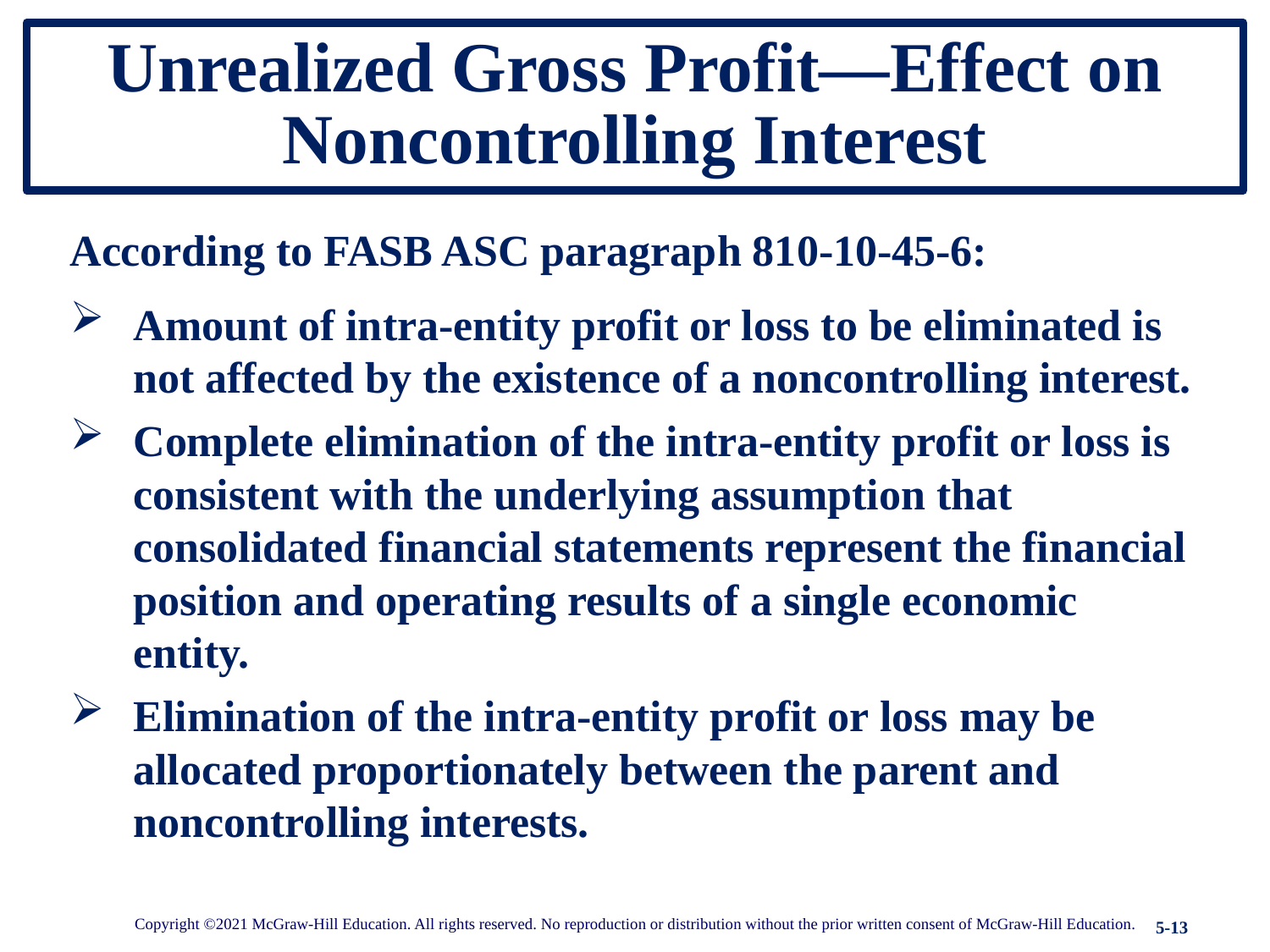

# Unrealized Gross Profit—Effect on Noncontrolling Interest
According to FASB ASC paragraph 810-10-45-6:
Amount of intra-entity profit or loss to be eliminated is not affected by the existence of a noncontrolling interest.
Complete elimination of the intra-entity profit or loss is consistent with the underlying assumption that consolidated financial statements represent the financial position and operating results of a single economic entity.
Elimination of the intra-entity profit or loss may be allocated proportionately between the parent and noncontrolling interests.
Copyright ©2021 McGraw-Hill Education. All rights reserved. No reproduction or distribution without the prior written consent of McGraw-Hill Education.
5-13